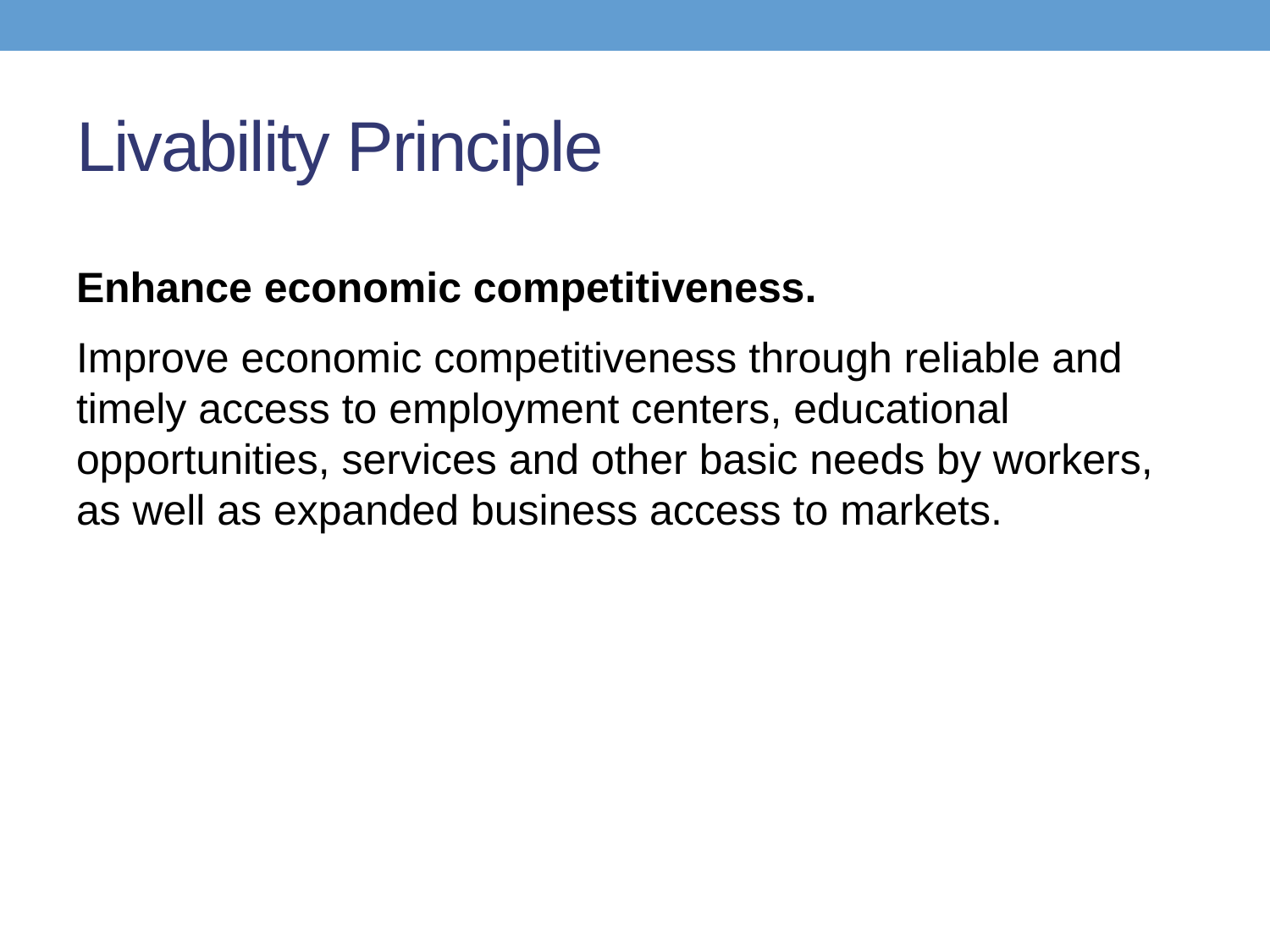

# Livability Principle
Enhance economic competitiveness.
Improve economic competitiveness through reliable and timely access to employment centers, educational opportunities, services and other basic needs by workers, as well as expanded business access to markets.